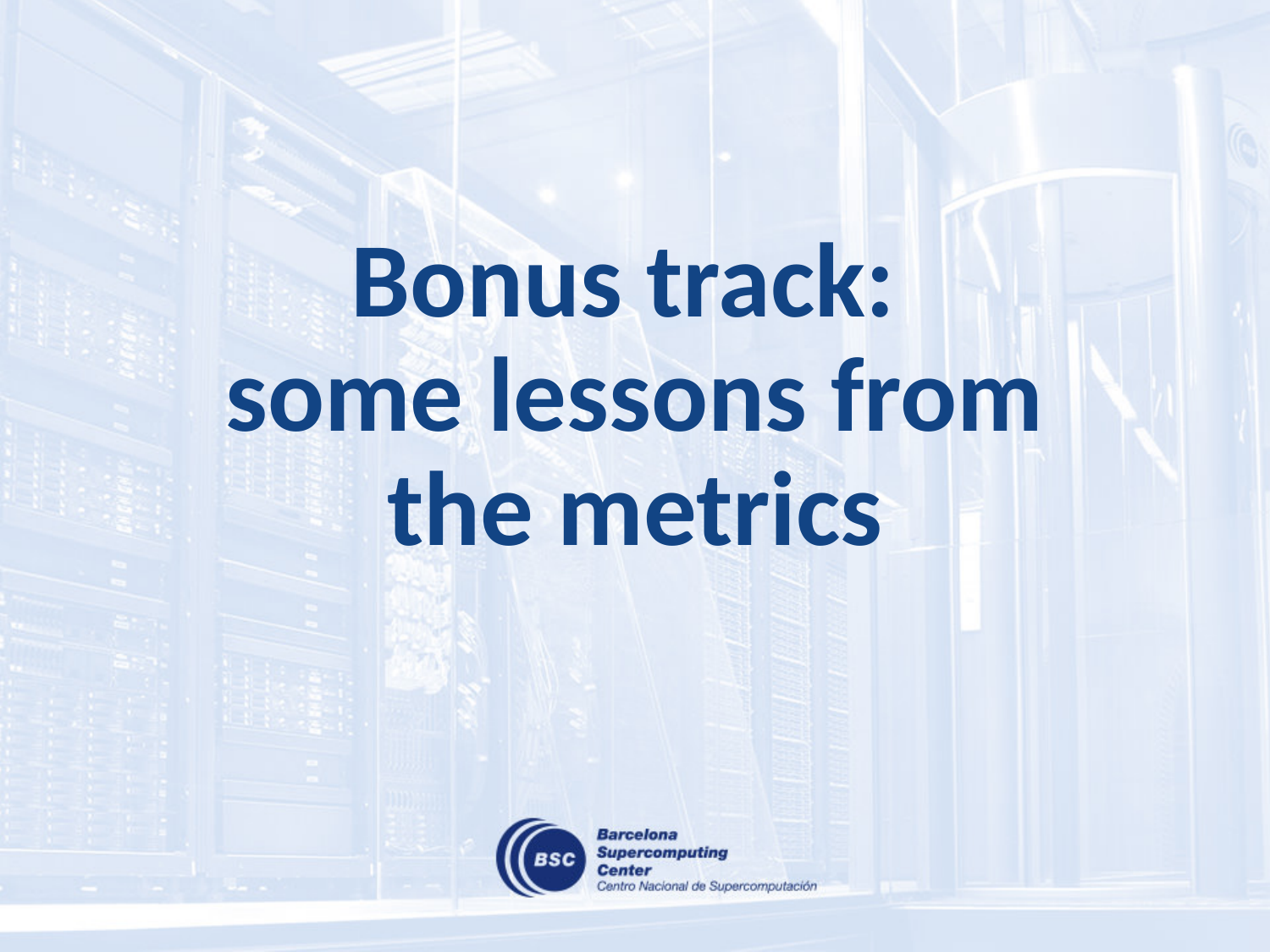

# Bonus track: some lessons from the metrics